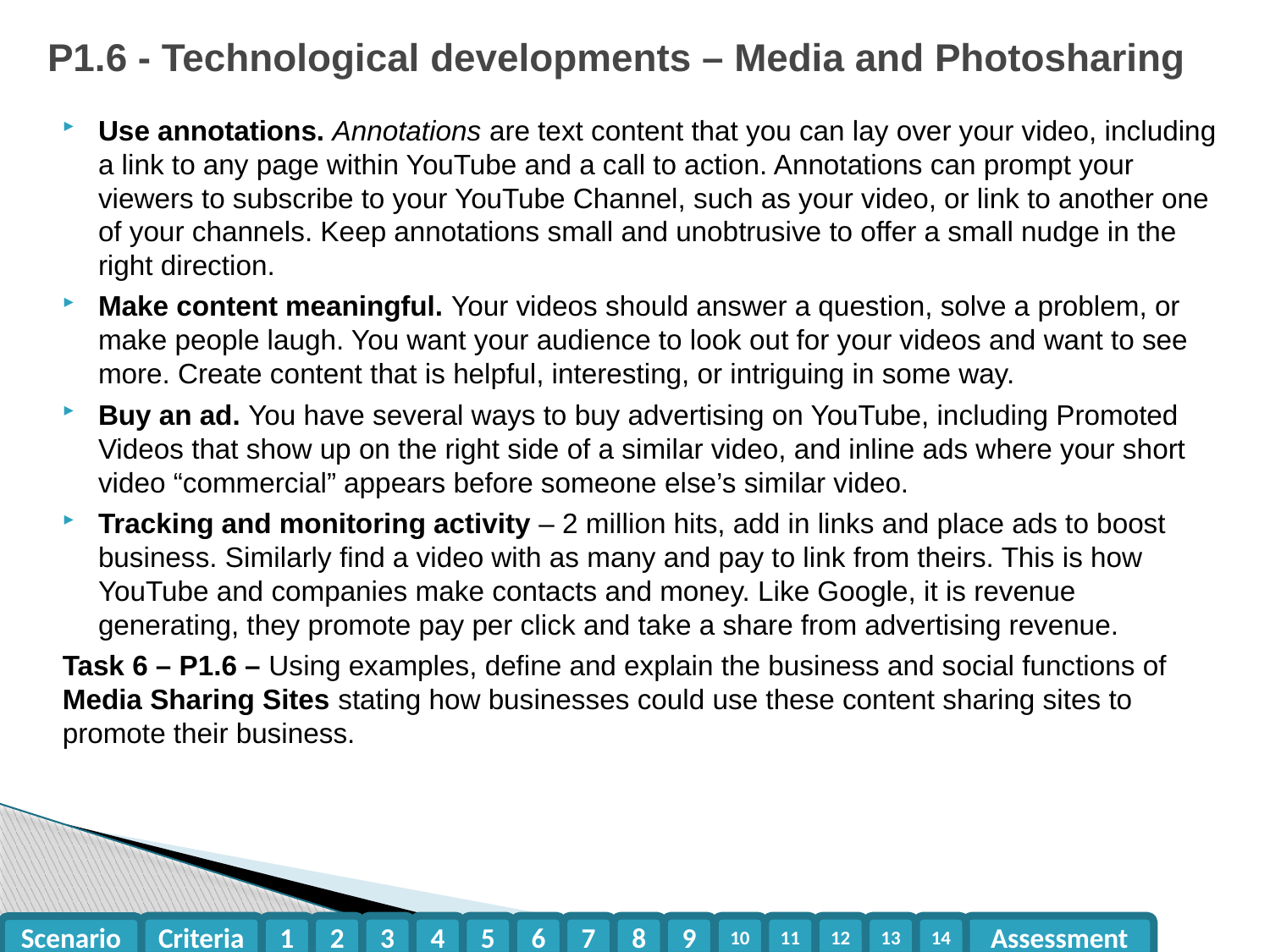

# P1.6 - Technological developments – Media and Photosharing
Use annotations. Annotations are text content that you can lay over your video, including a link to any page within YouTube and a call to action. Annotations can prompt your viewers to subscribe to your YouTube Channel, such as your video, or link to another one of your channels. Keep annotations small and unobtrusive to offer a small nudge in the right direction.
Make content meaningful. Your videos should answer a question, solve a problem, or make people laugh. You want your audience to look out for your videos and want to see more. Create content that is helpful, interesting, or intriguing in some way.
Buy an ad. You have several ways to buy advertising on YouTube, including Promoted Videos that show up on the right side of a similar video, and inline ads where your short video “commercial” appears before someone else’s similar video.
Tracking and monitoring activity – 2 million hits, add in links and place ads to boost business. Similarly find a video with as many and pay to link from theirs. This is how YouTube and companies make contacts and money. Like Google, it is revenue generating, they promote pay per click and take a share from advertising revenue.
Task 6 – P1.6 – Using examples, define and explain the business and social functions of Media Sharing Sites stating how businesses could use these content sharing sites to promote their business.